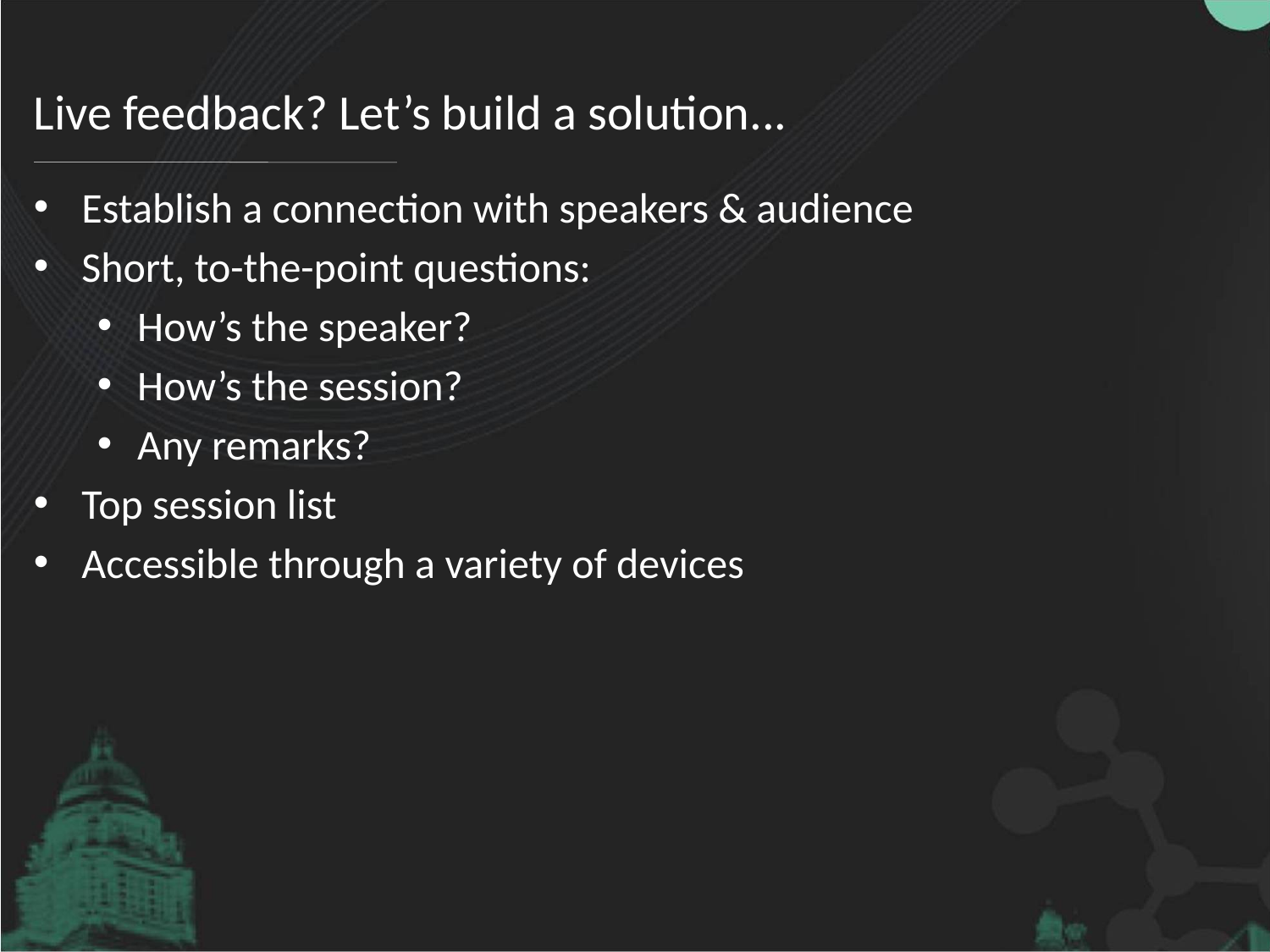

# Live feedback? Let’s build a solution...
Establish a connection with speakers & audience
Short, to-the-point questions:
How’s the speaker?
How’s the session?
Any remarks?
Top session list
Accessible through a variety of devices